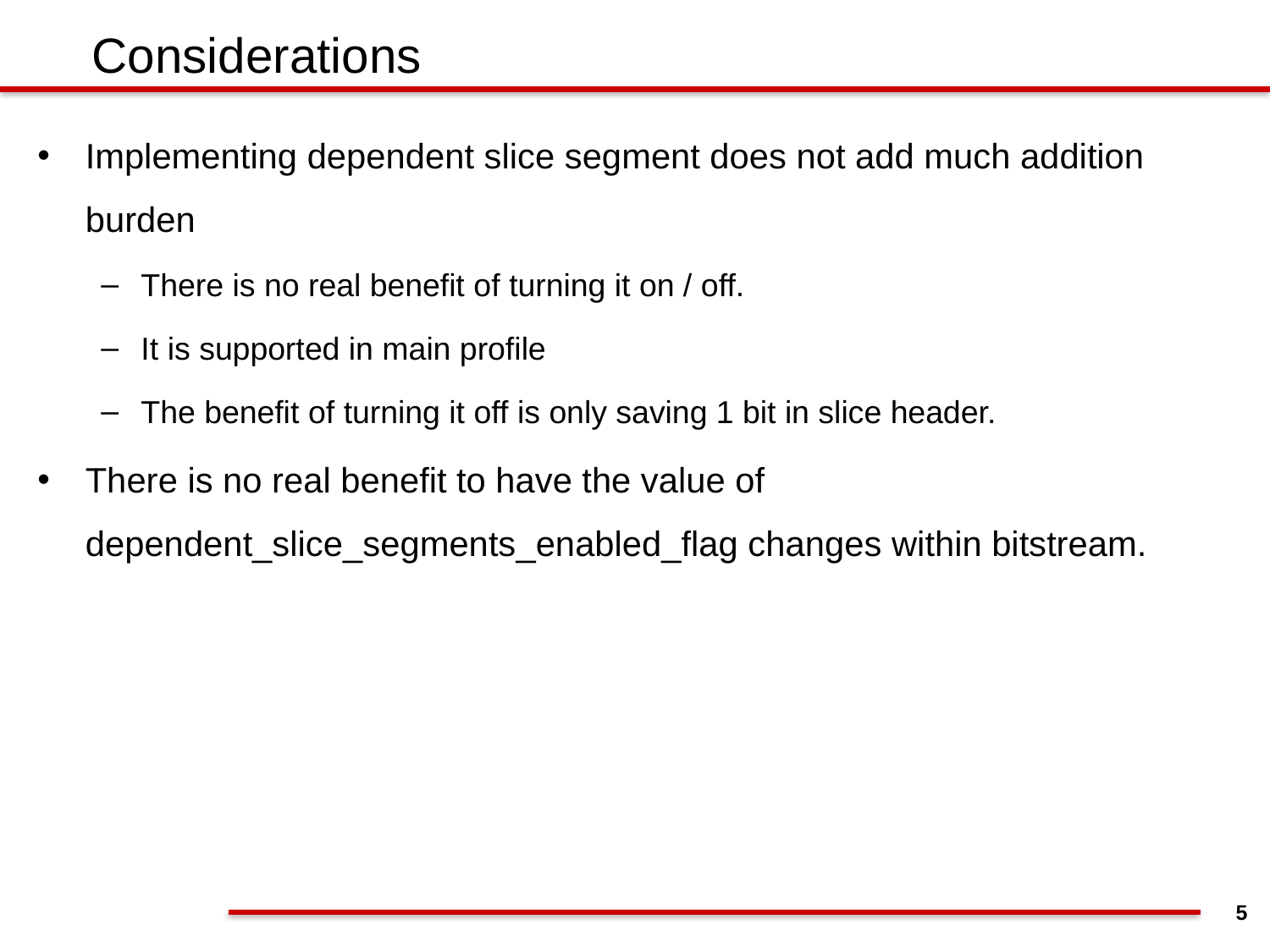

# Considerations
Implementing dependent slice segment does not add much addition burden
There is no real benefit of turning it on / off.
It is supported in main profile
The benefit of turning it off is only saving 1 bit in slice header.
There is no real benefit to have the value of dependent_slice_segments_enabled_flag changes within bitstream.
5